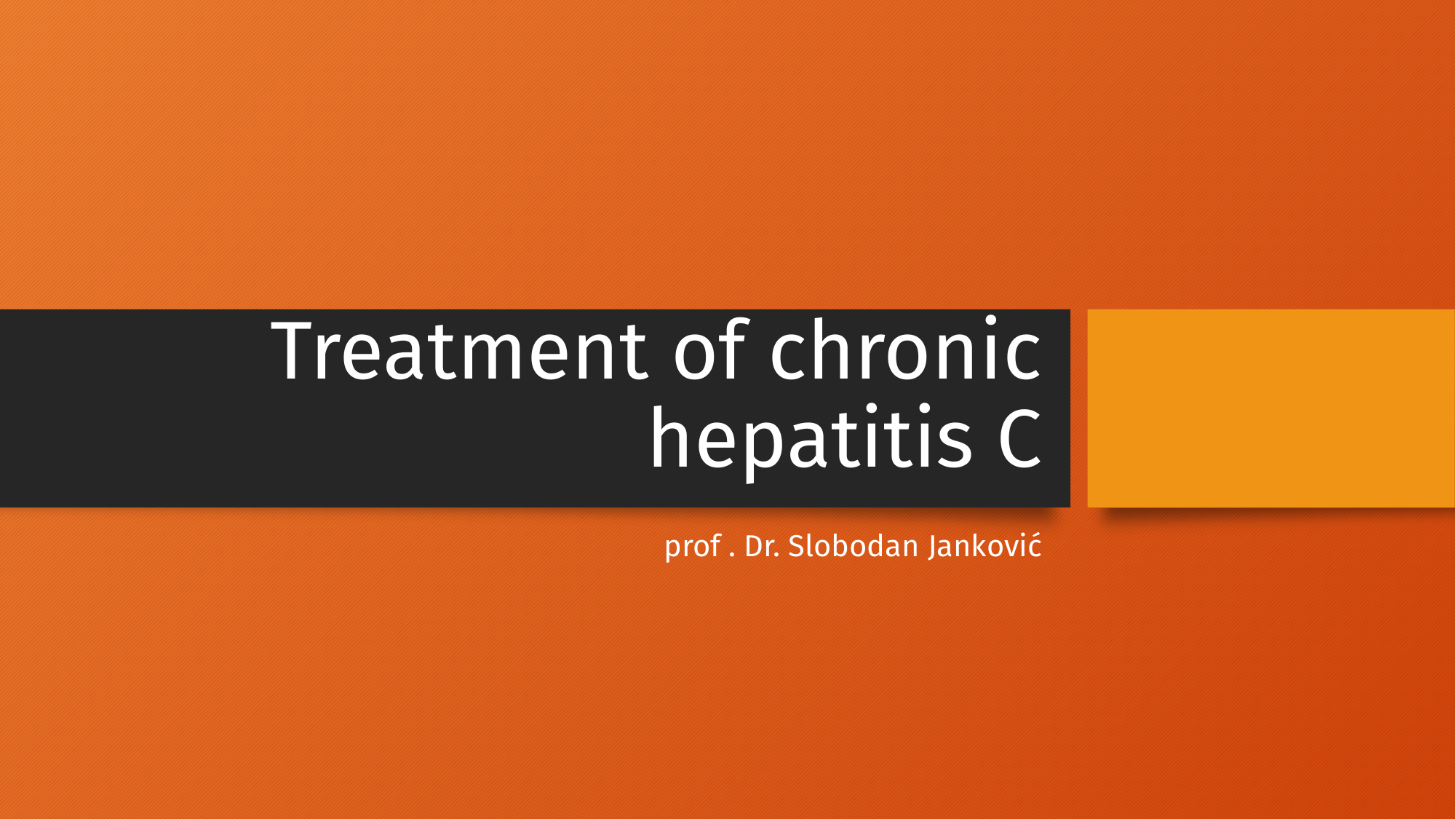

# Treatment of chronic hepatitis C
prof . Dr. Slobodan Janković